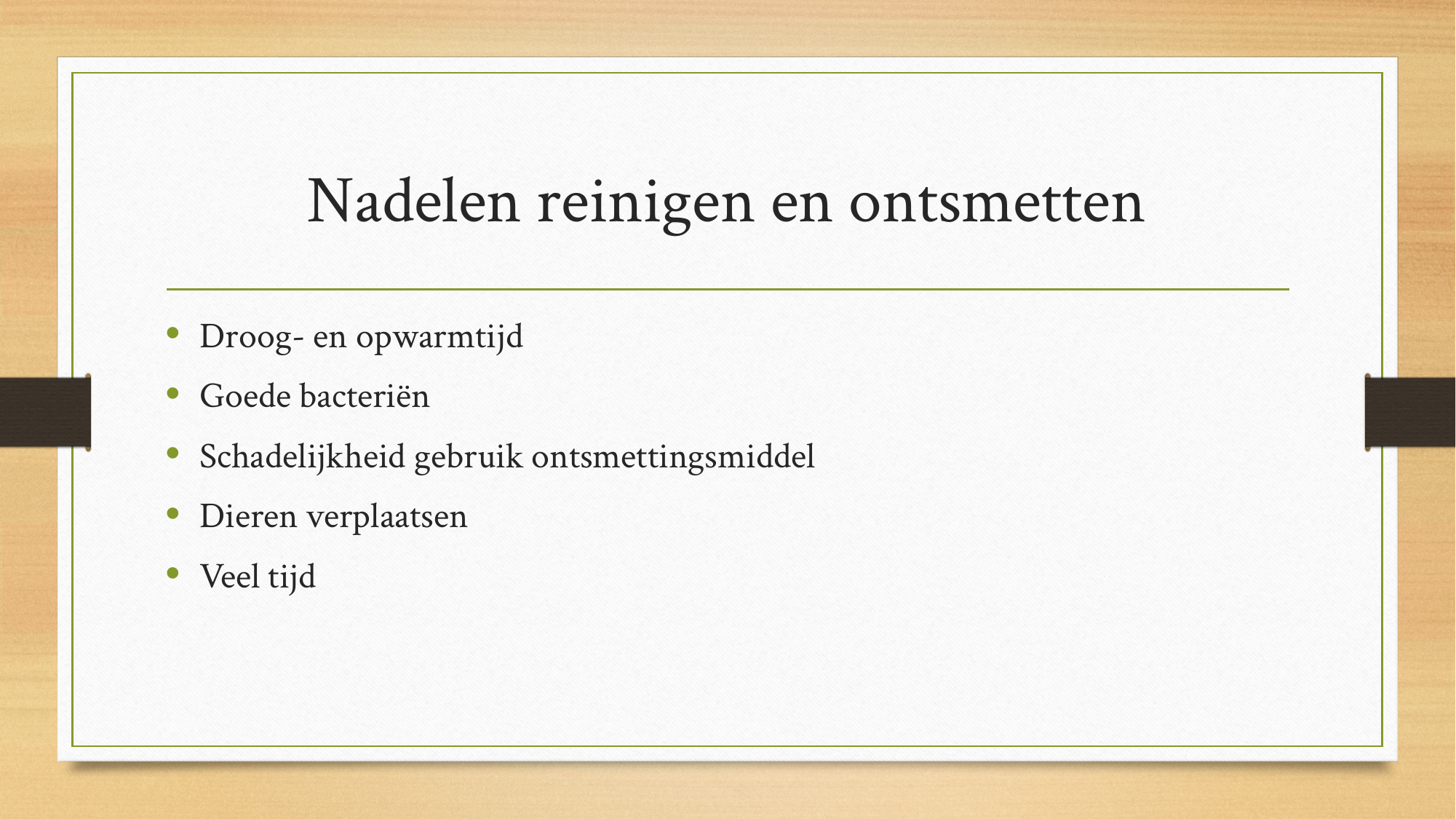

# Nadelen reinigen en ontsmetten
Droog- en opwarmtijd
Goede bacteriën
Schadelijkheid gebruik ontsmettingsmiddel
Dieren verplaatsen
Veel tijd